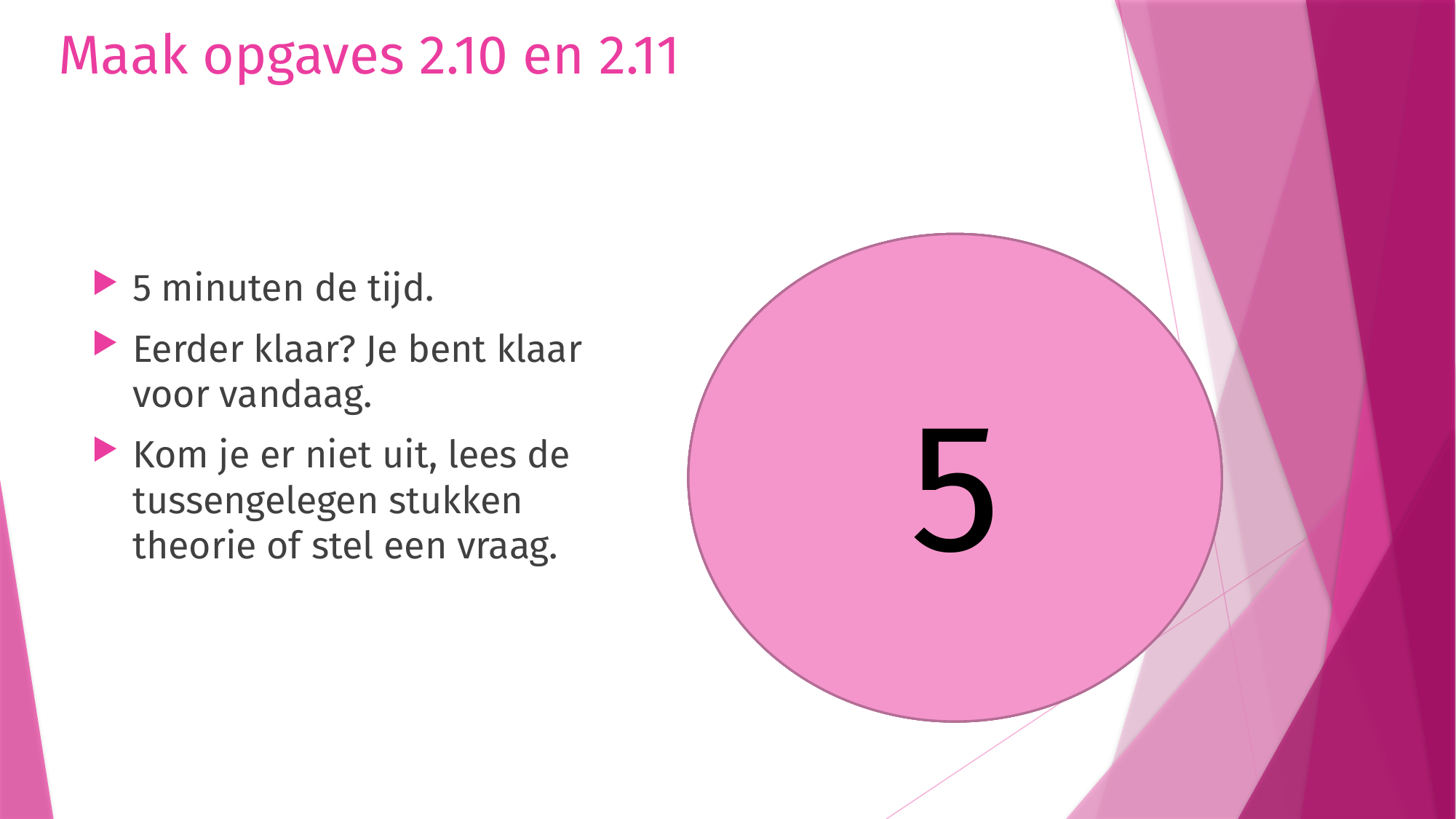

# Maak opgaves 2.10 en 2.11
5
4
3
1
2
5 minuten de tijd.
Eerder klaar? Je bent klaar voor vandaag.
Kom je er niet uit, lees de tussengelegen stukken theorie of stel een vraag.